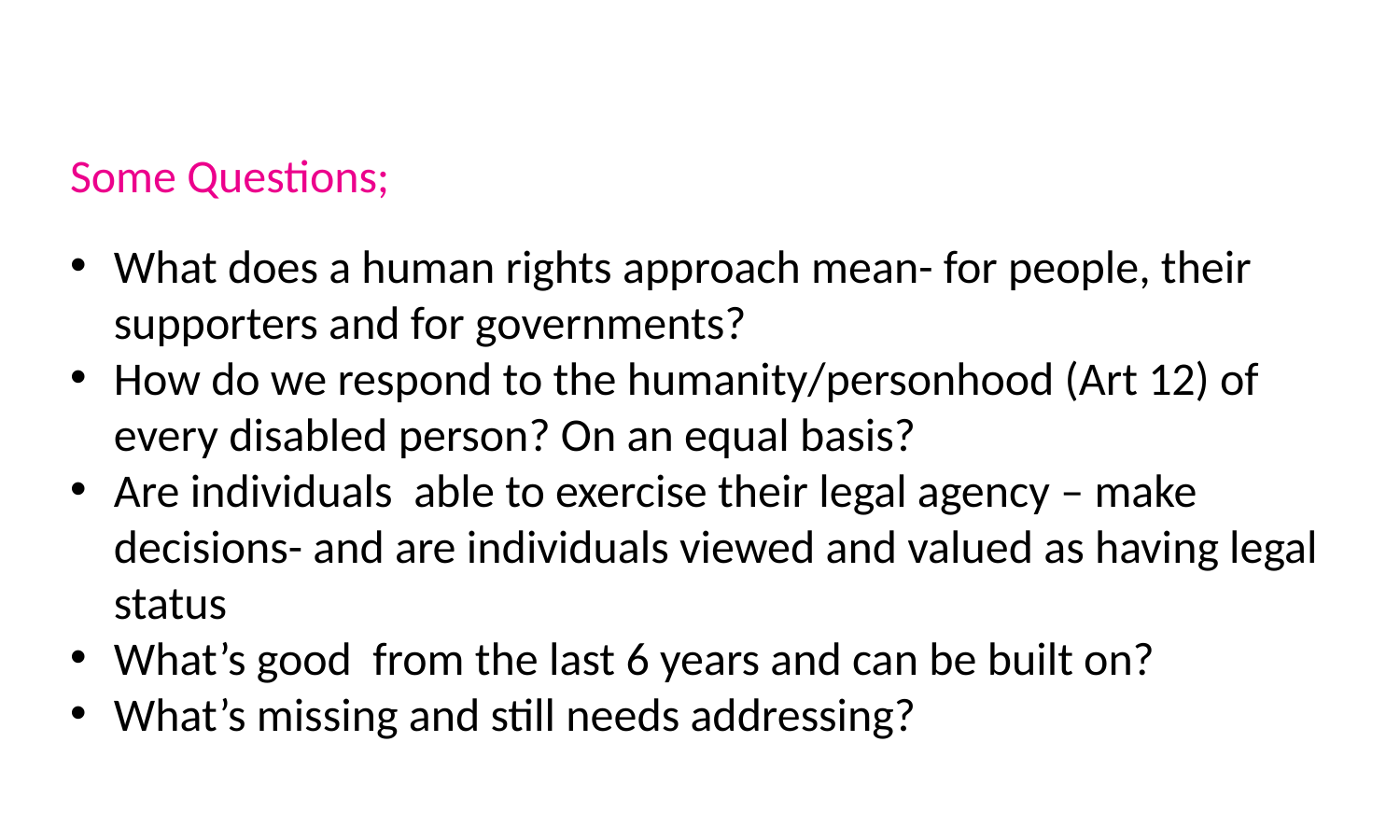

# Some Questions;

What does a human rights approach mean- for people, their supporters and for governments?
How do we respond to the humanity/personhood (Art 12) of every disabled person? On an equal basis?
Are individuals  able to exercise their legal agency – make decisions- and are individuals viewed and valued as having legal status
What’s good  from the last 6 years and can be built on?
What’s missing and still needs addressing?